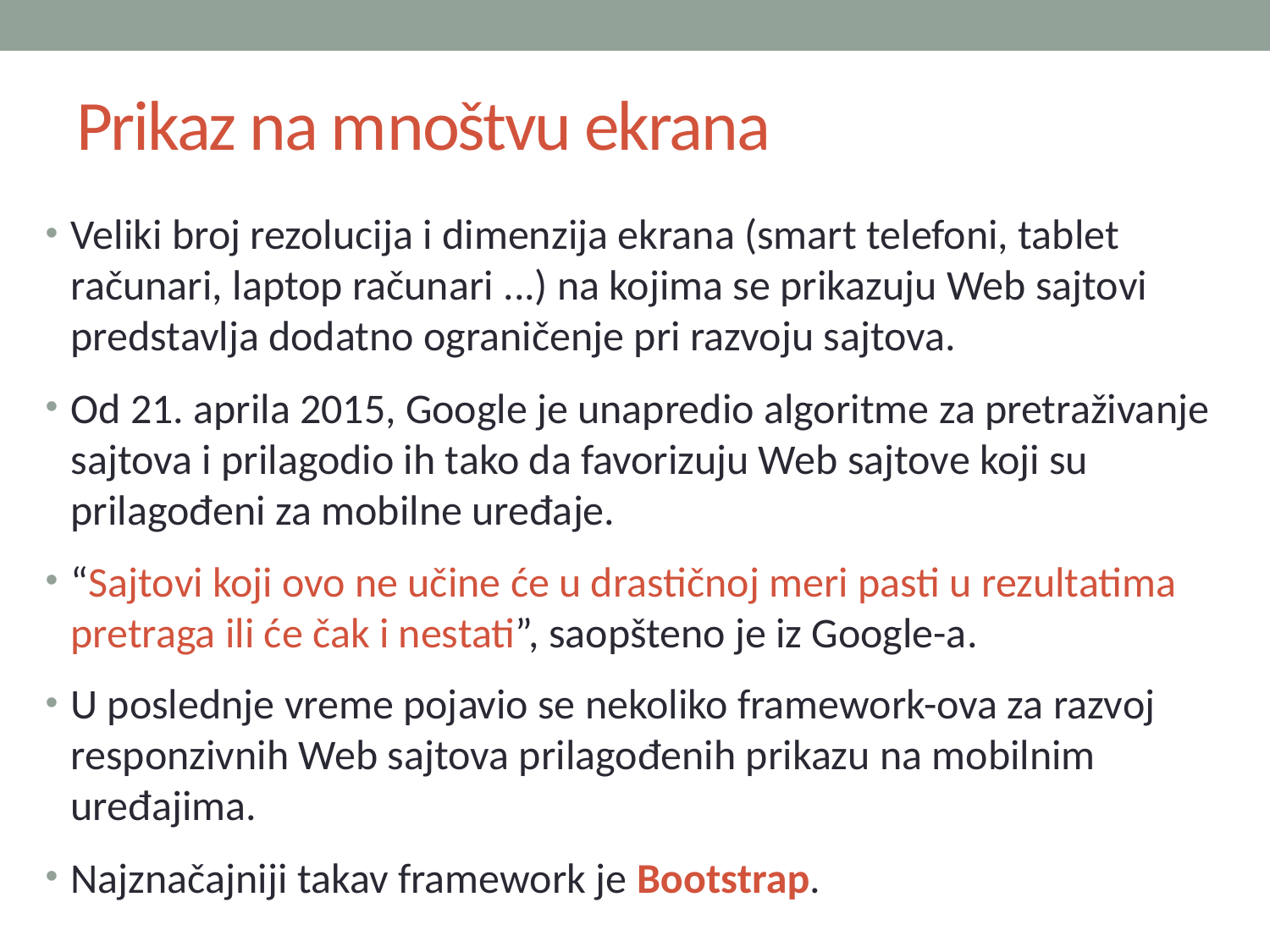

# Prikaz na mnoštvu ekrana
Veliki broj rezolucija i dimenzija ekrana (smart telefoni, tablet računari, laptop računari ...) na kojima se prikazuju Web sajtovi predstavlja dodatno ograničenje pri razvoju sajtova.
Od 21. aprila 2015, Google je unapredio algoritme za pretraživanje sajtova i prilagodio ih tako da favorizuju Web sajtove koji su prilagođeni za mobilne uređaje.
“Sajtovi koji ovo ne učine će u drastičnoj meri pasti u rezultatima pretraga ili će čak i nestati”, saopšteno je iz Google-a.
U poslednje vreme pojavio se nekoliko framework-ova za razvoj responzivnih Web sajtova prilagođenih prikazu na mobilnim uređajima.
Najznačajniji takav framework je Bootstrap.